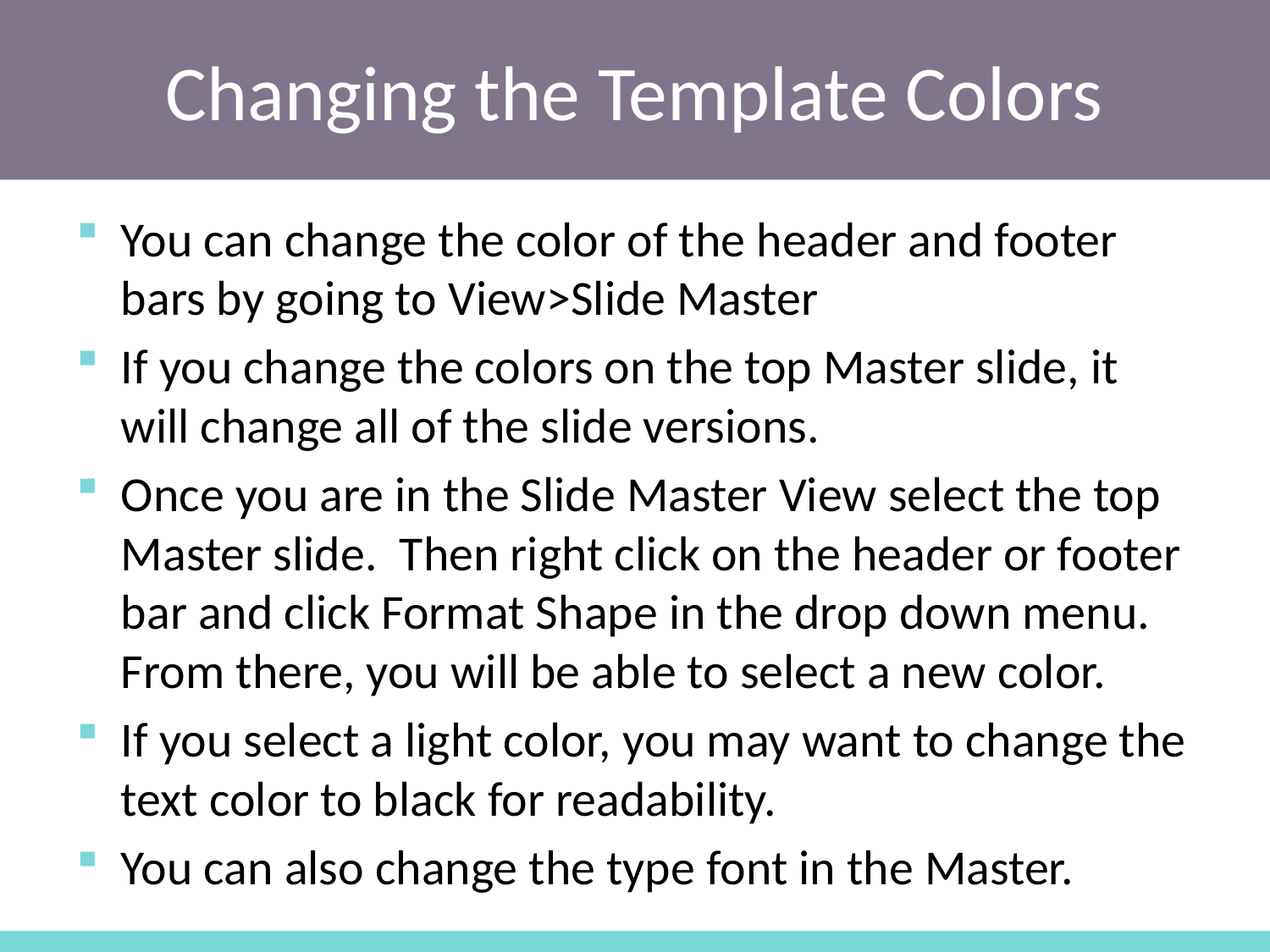

# Changing the Template Colors
You can change the color of the header and footer bars by going to View>Slide Master
If you change the colors on the top Master slide, it will change all of the slide versions.
Once you are in the Slide Master View select the top Master slide.  Then right click on the header or footer bar and click Format Shape in the drop down menu. From there, you will be able to select a new color.
If you select a light color, you may want to change the text color to black for readability.
You can also change the type font in the Master.